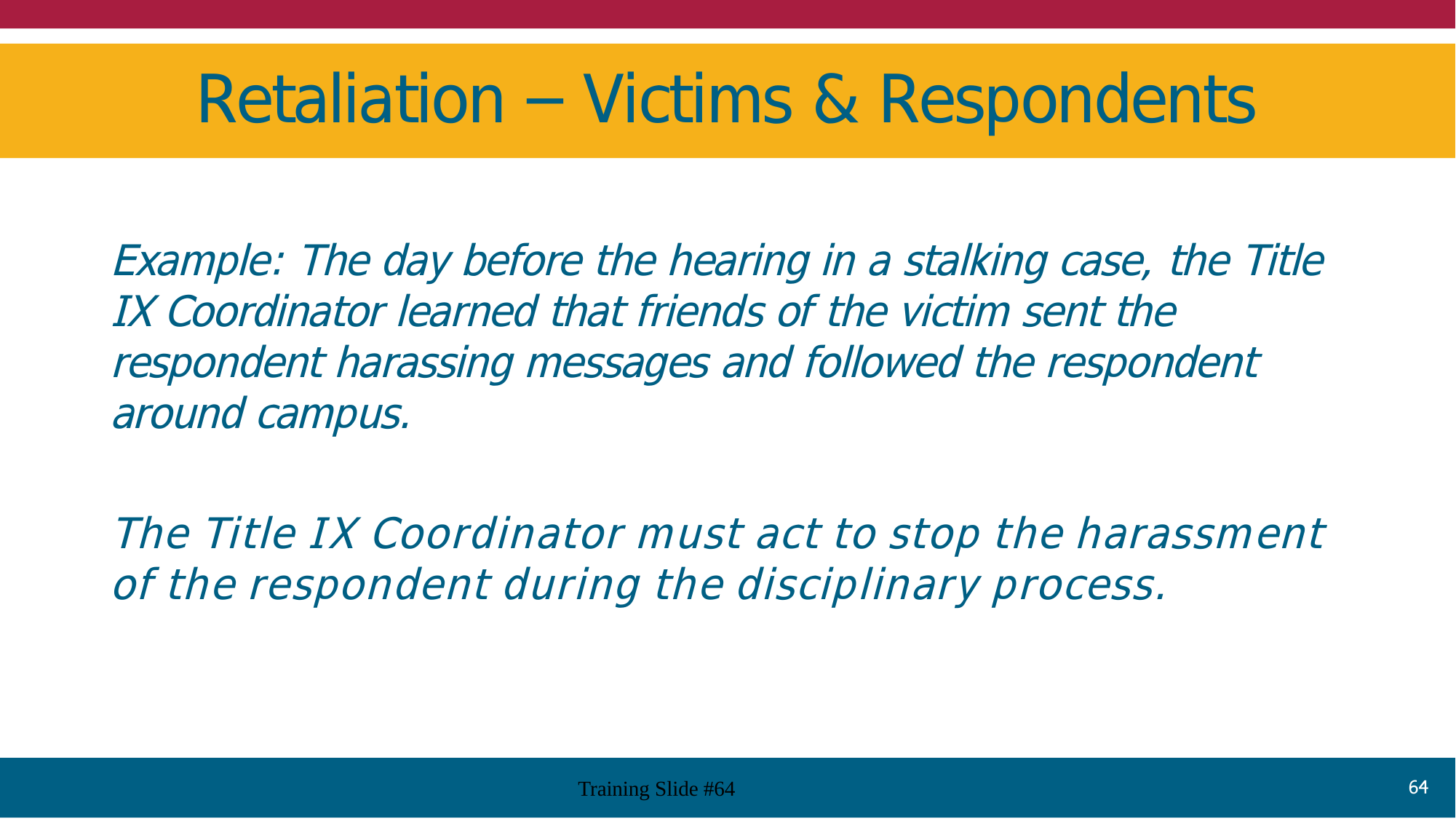

# Retaliation – Victims & Respondents
Example: The day before the hearing in a stalking case, the Title IX Coordinator learned that friends of the victim sent the respondent harassing messages and followed the respondent around campus.

The Title IX Coordinator must act to stop the harassment of the respondent during the disciplinary process.
64
Training Slide #64